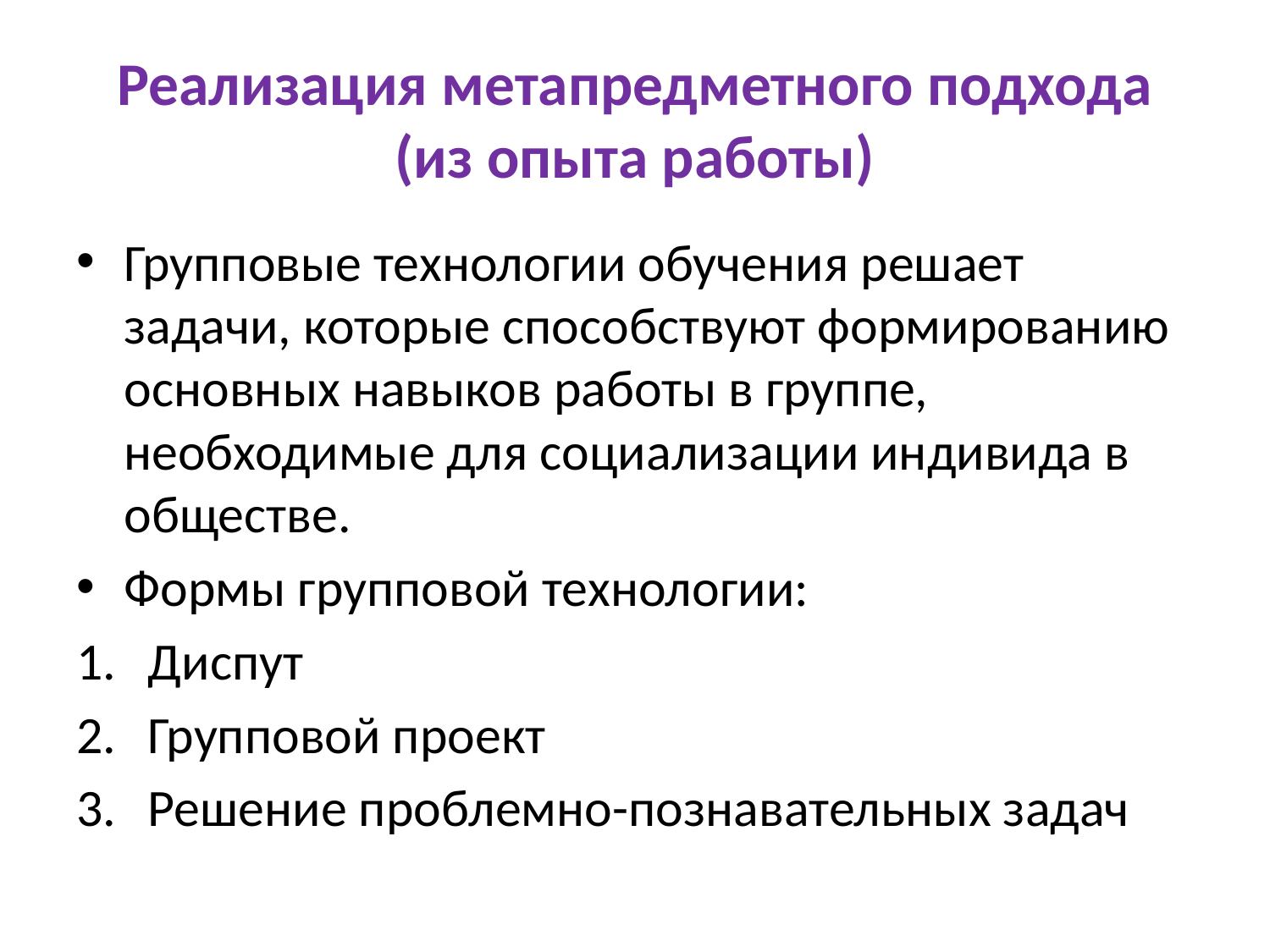

# Реализация метапредметного подхода (из опыта работы)
Групповые технологии обучения решает  задачи, которые способствуют формированию основных навыков работы в группе, необходимые для социализации индивида в обществе.
Формы групповой технологии:
Диспут
Групповой проект
Решение проблемно-познавательных задач